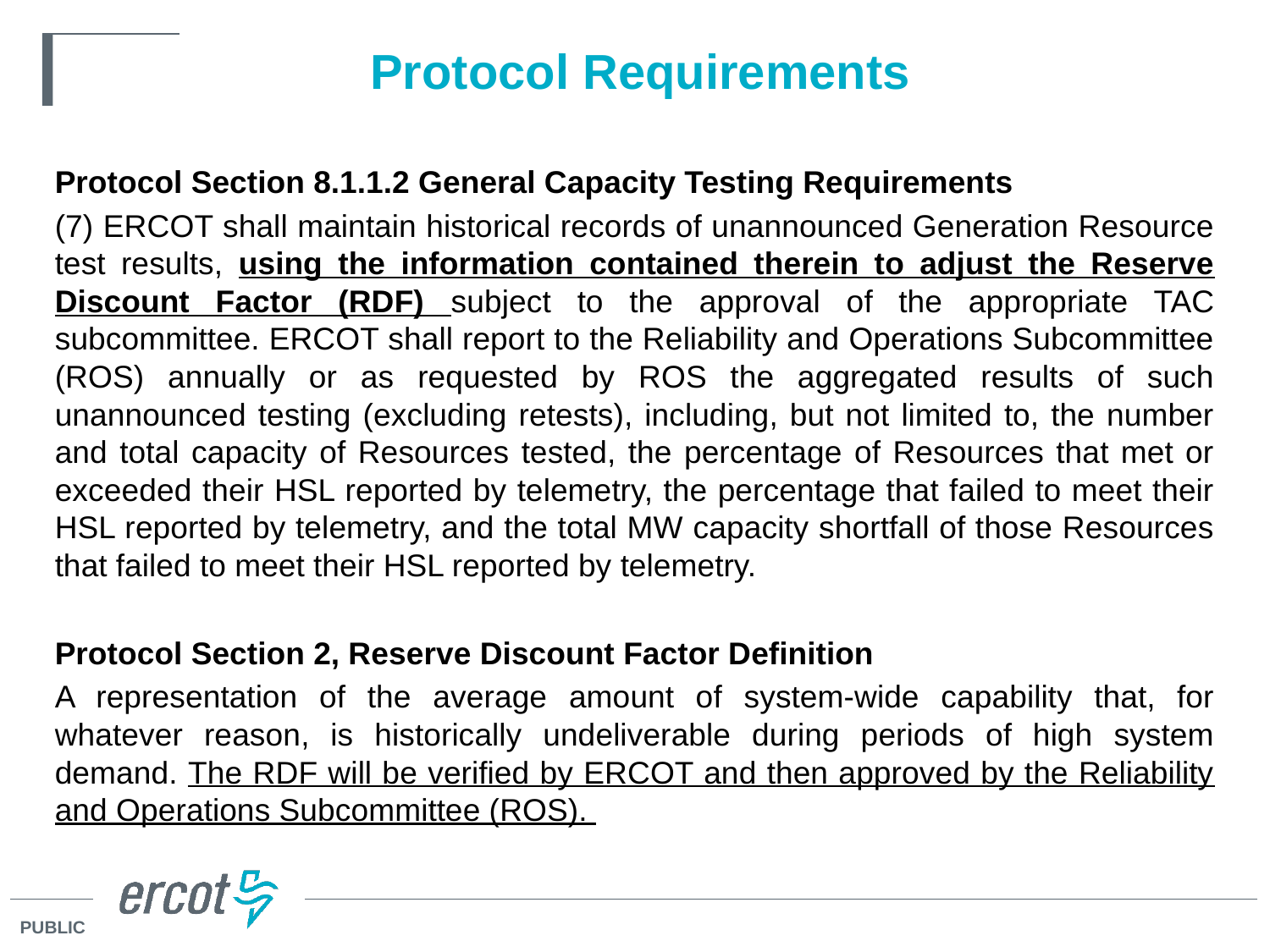

# Protocol Requirements

Protocol Section 8.1.1.2 General Capacity Testing Requirements
(7) ERCOT shall maintain historical records of unannounced Generation Resource test results, using the information contained therein to adjust the Reserve Discount Factor (RDF) subject to the approval of the appropriate TAC subcommittee. ERCOT shall report to the Reliability and Operations Subcommittee (ROS) annually or as requested by ROS the aggregated results of such unannounced testing (excluding retests), including, but not limited to, the number and total capacity of Resources tested, the percentage of Resources that met or exceeded their HSL reported by telemetry, the percentage that failed to meet their HSL reported by telemetry, and the total MW capacity shortfall of those Resources that failed to meet their HSL reported by telemetry.

Protocol Section 2, Reserve Discount Factor Definition
A representation of the average amount of system-wide capability that, for whatever reason, is historically undeliverable during periods of high system demand. The RDF will be verified by ERCOT and then approved by the Reliability and Operations Subcommittee (ROS).